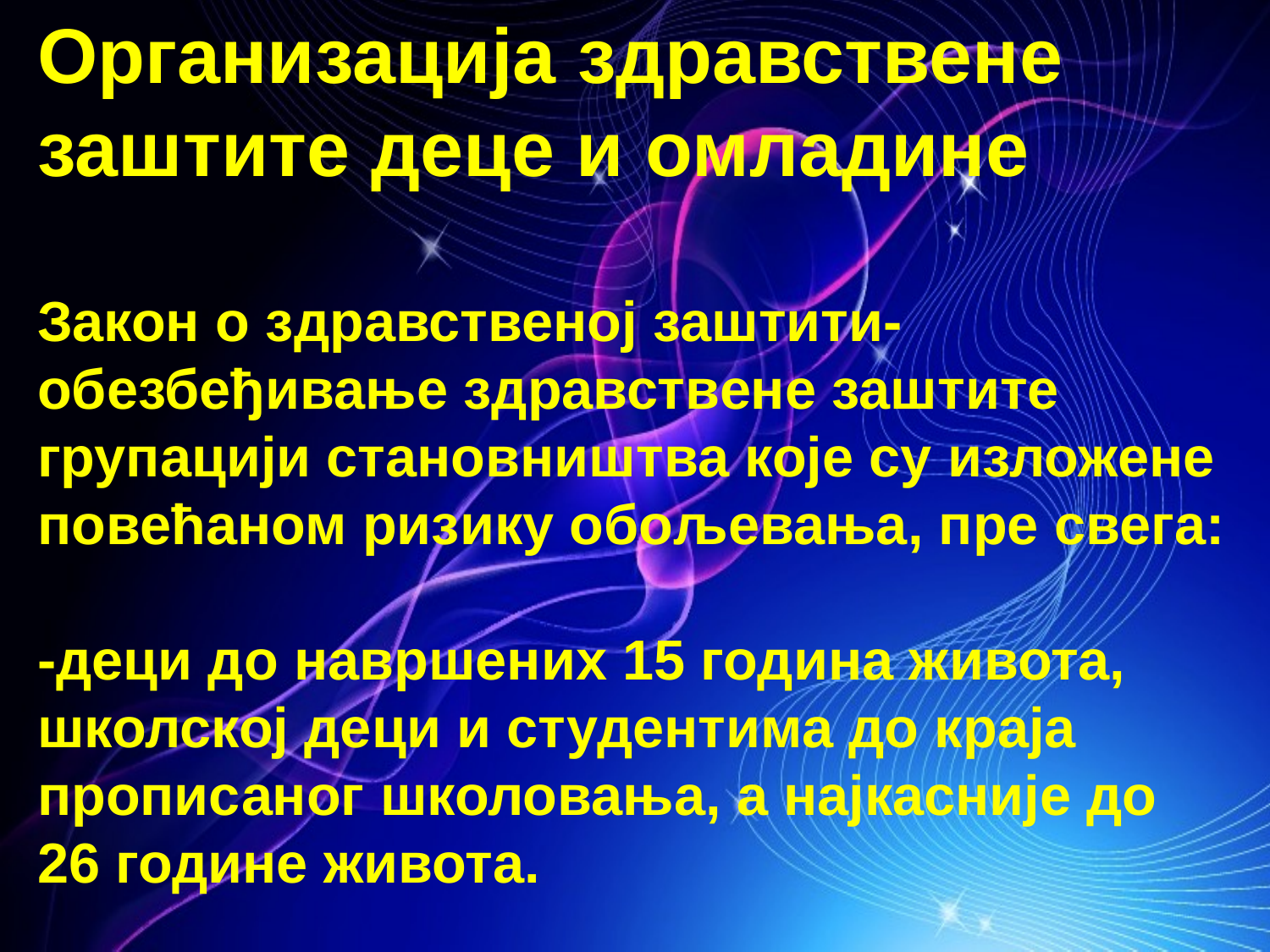

Организација здравствене заштите деце и омладине

Закон о здравственој заштити- обезбеђивање здравствене заштите групацији становништва које су изложене повећаном ризику обољевања, пре свега:
-деци до навршених 15 година живота, школској деци и студентима до краја прописаног школовања, а најкасније до 26 године живота.